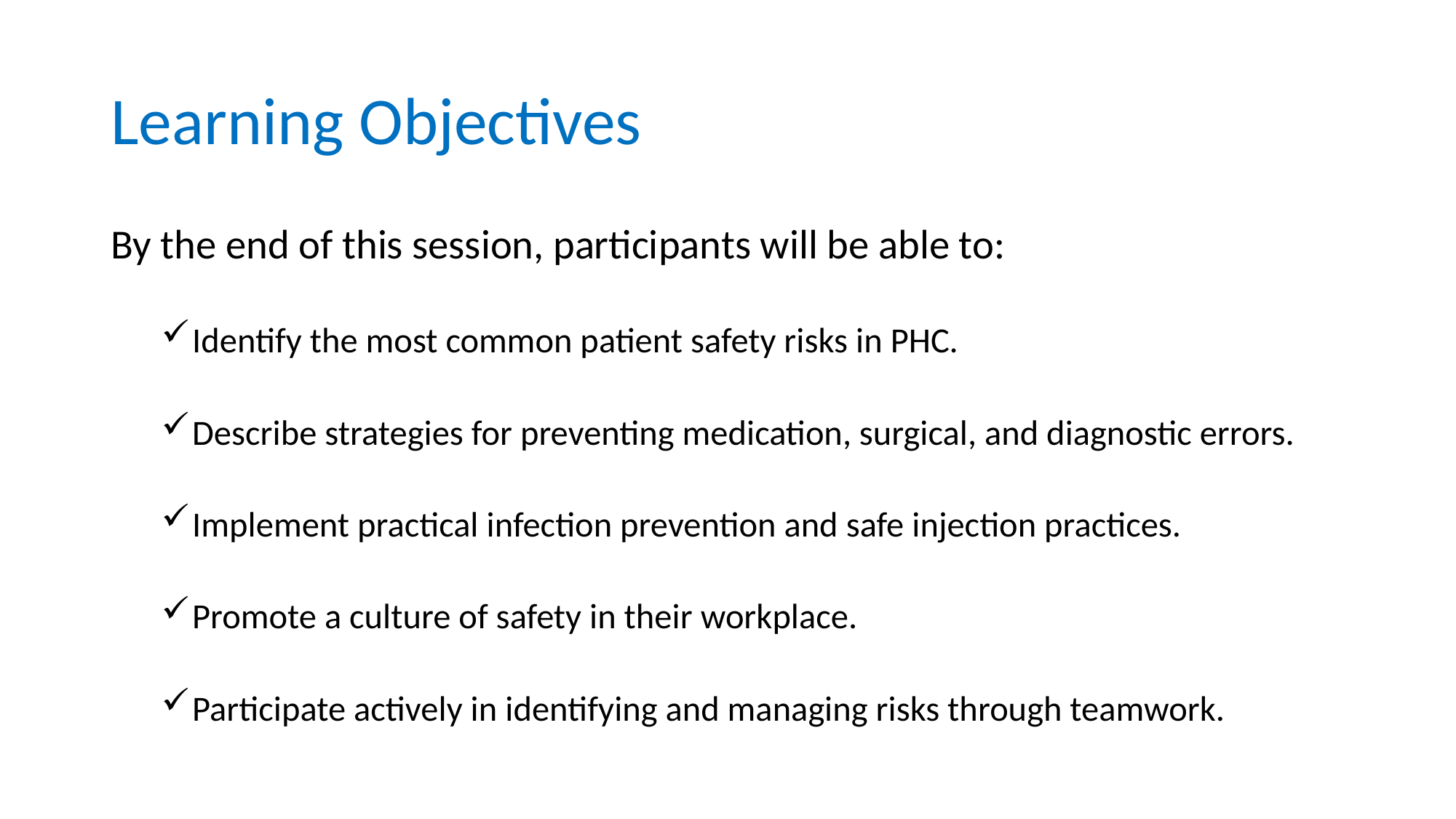

# Learning Objectives
By the end of this session, participants will be able to:
Identify the most common patient safety risks in PHC.
Describe strategies for preventing medication, surgical, and diagnostic errors.
Implement practical infection prevention and safe injection practices.
Promote a culture of safety in their workplace.
Participate actively in identifying and managing risks through teamwork.